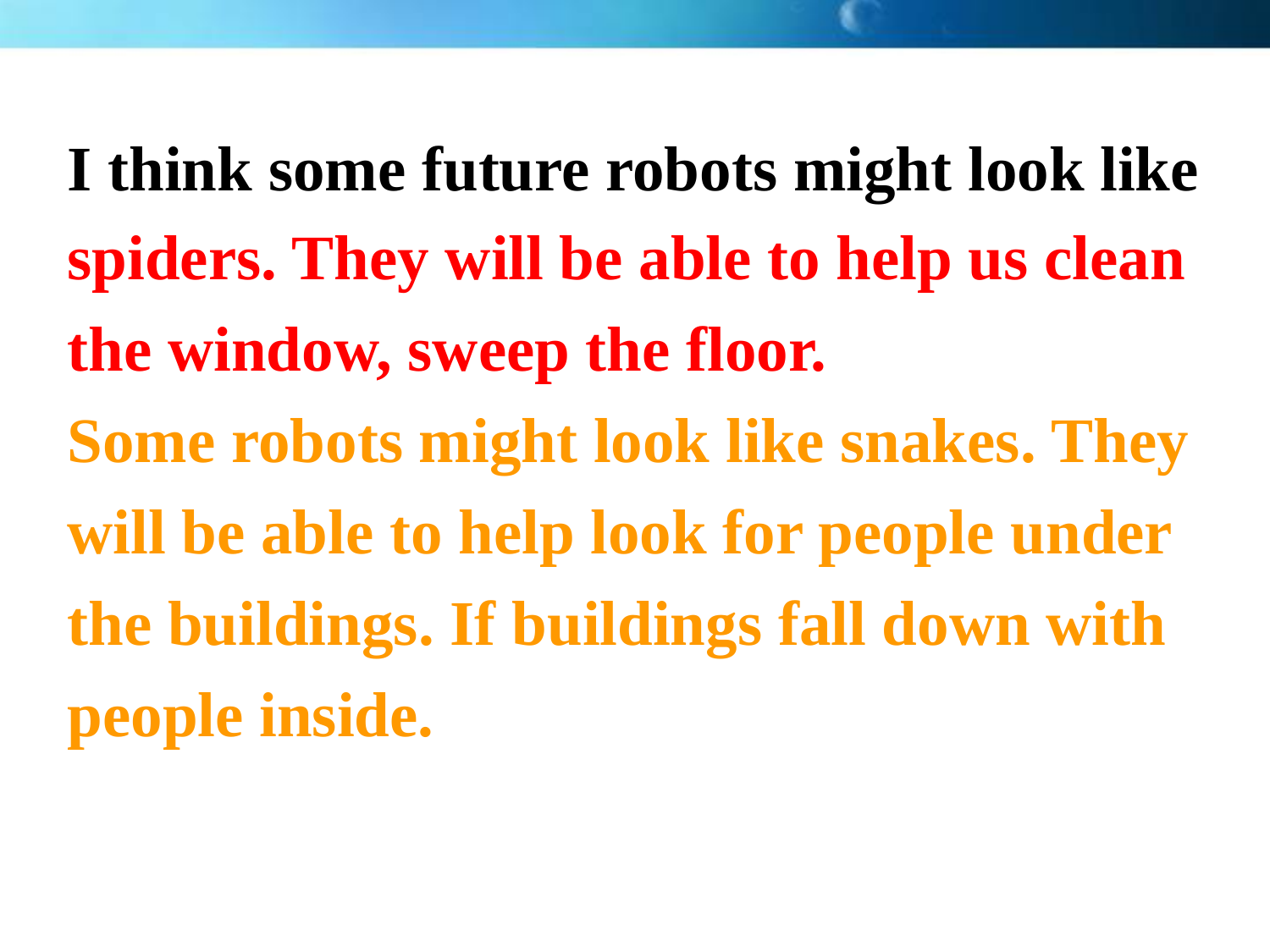

I think some future robots might look like
spiders. They will be able to help us clean the window, sweep the floor.
Some robots might look like snakes. They will be able to help look for people under the buildings. If buildings fall down with people inside.